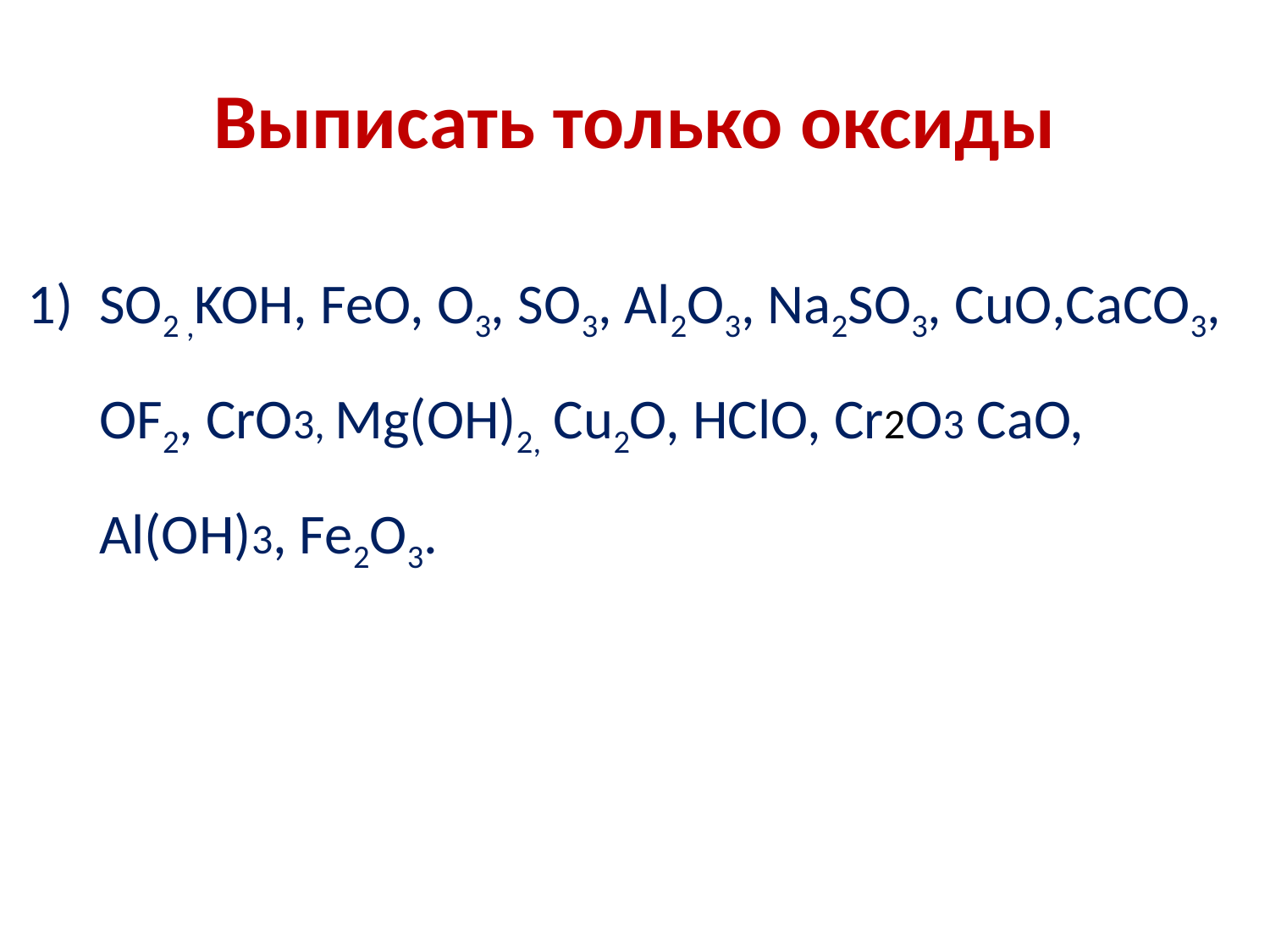

# Выписать только оксиды
SO2 ,KOH, FeO, O3, SO3, Al2O3, Na2SO3, СuО,CaCO3,  OF2, CrO3, Mg(OH)2, Cu2O, HClO, Cr2O3 CaO, Al(OH)3, Fe2O3.